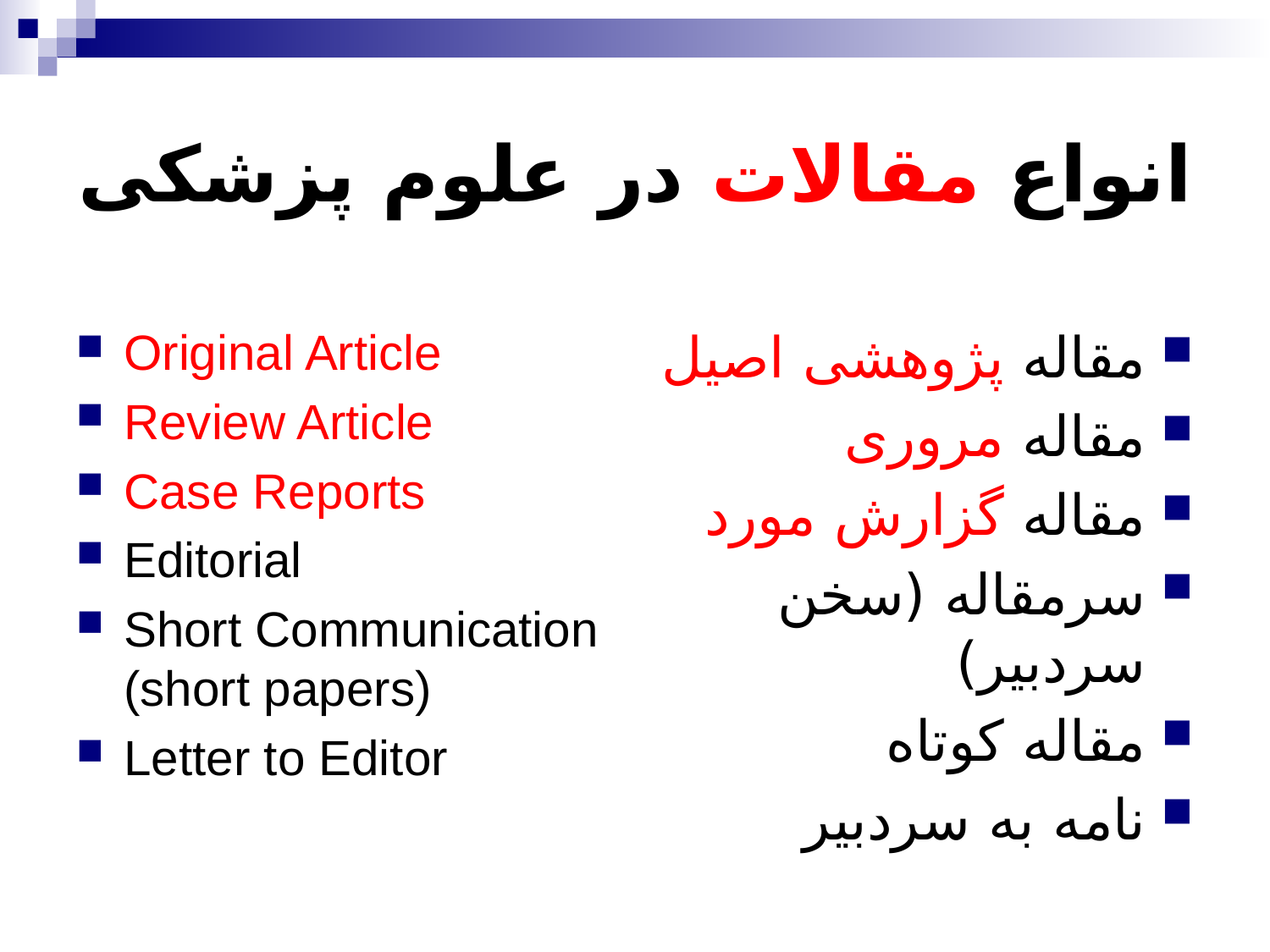

# انواع مقالات در علوم پزشکی
Original Article
Review Article
Case Reports
Editorial
Short Communication (short papers)
Letter to Editor

مقاله پژوهشی اصيل
مقاله مروری
مقاله گزارش مورد
سرمقاله (سخن سردبير)
مقاله کوتاه
نامه به سردبير